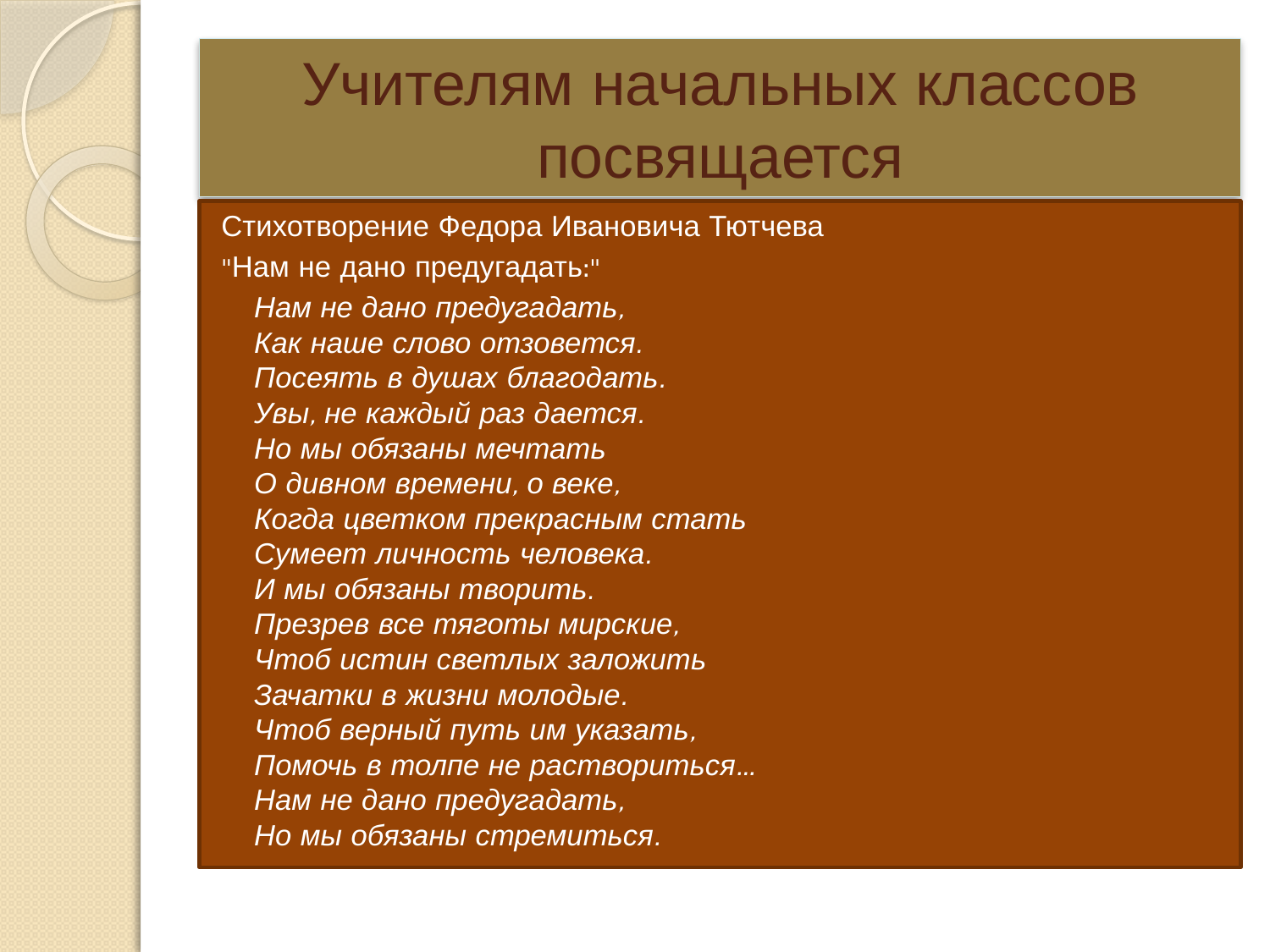

# Учителям начальных классов посвящается
Стихотворение Федора Ивановича Тютчева
"Нам не дано предугадать:"
	Нам не дано предугадать,
Как наше слово отзовется.
Посеять в душах благодать.
Увы, не каждый раз дается.
Но мы обязаны мечтать
О дивном времени, о веке,
Когда цветком прекрасным стать
Сумеет личность человека.
И мы обязаны творить.
Презрев все тяготы мирские,
Чтоб истин светлых заложить
Зачатки в жизни молодые.
Чтоб верный путь им указать,
Помочь в толпе не раствориться...
Нам не дано предугадать,
Но мы обязаны стремиться.